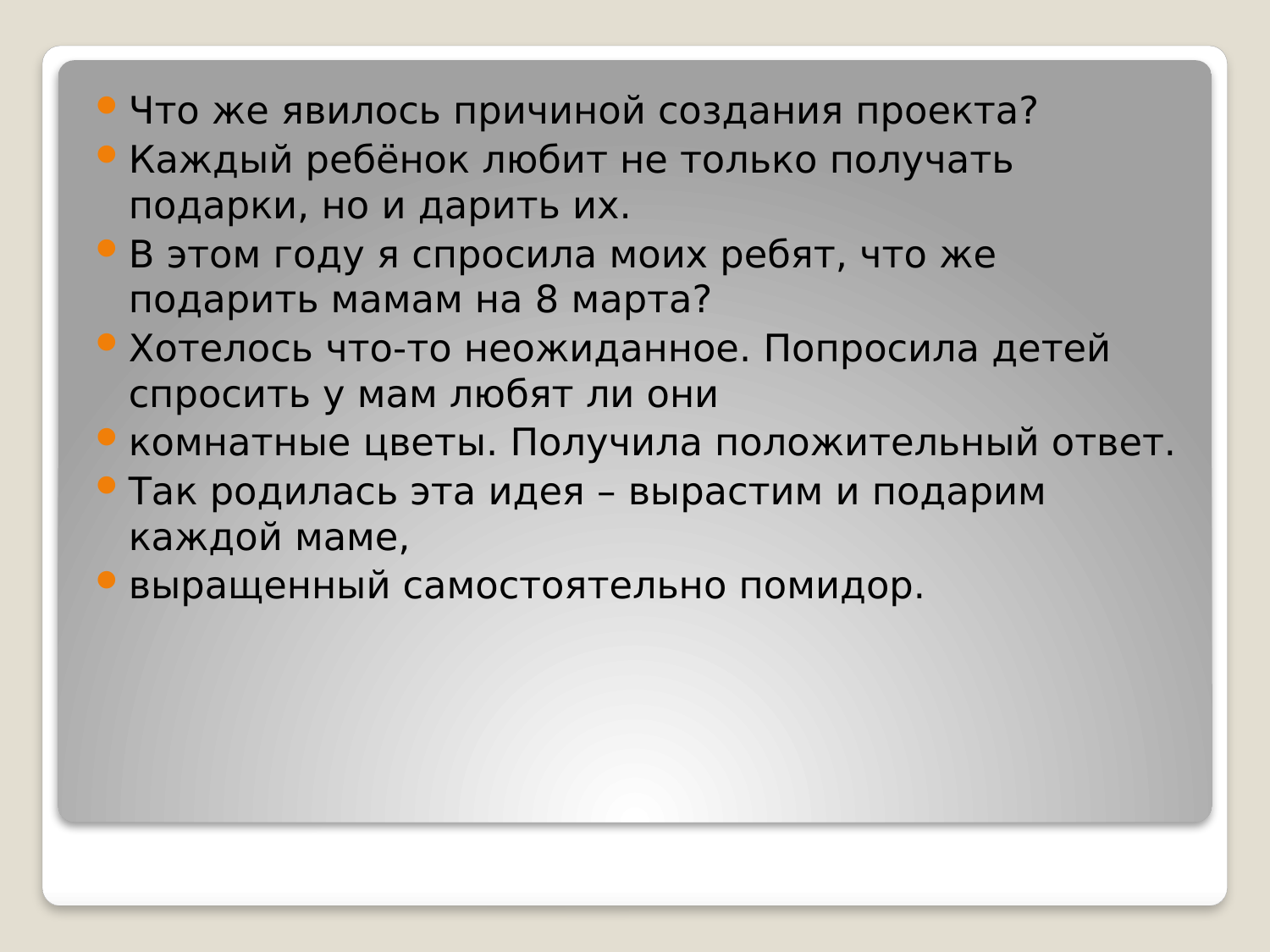

Что же явилось причиной создания проекта?
Каждый ребёнок любит не только получать подарки, но и дарить их.
В этом году я спросила моих ребят, что же подарить мамам на 8 марта?
Хотелось что-то неожиданное. Попросила детей спросить у мам любят ли они
комнатные цветы. Получила положительный ответ.
Так родилась эта идея – вырастим и подарим каждой маме,
выращенный самостоятельно помидор.

#